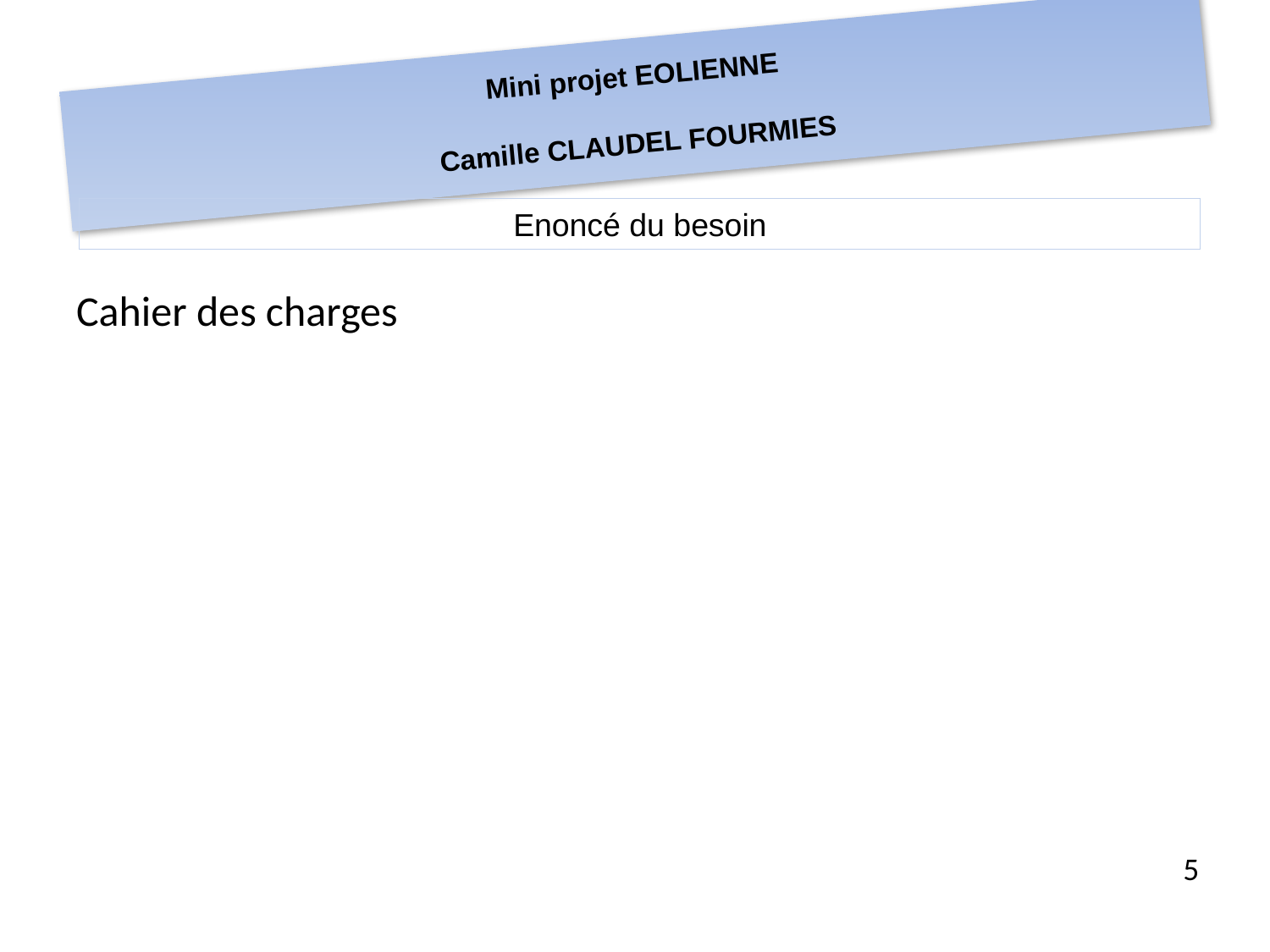

# Mini projet EOLIENNE Camille CLAUDEL FOURMIES
Enoncé du besoin
Cahier des charges

5